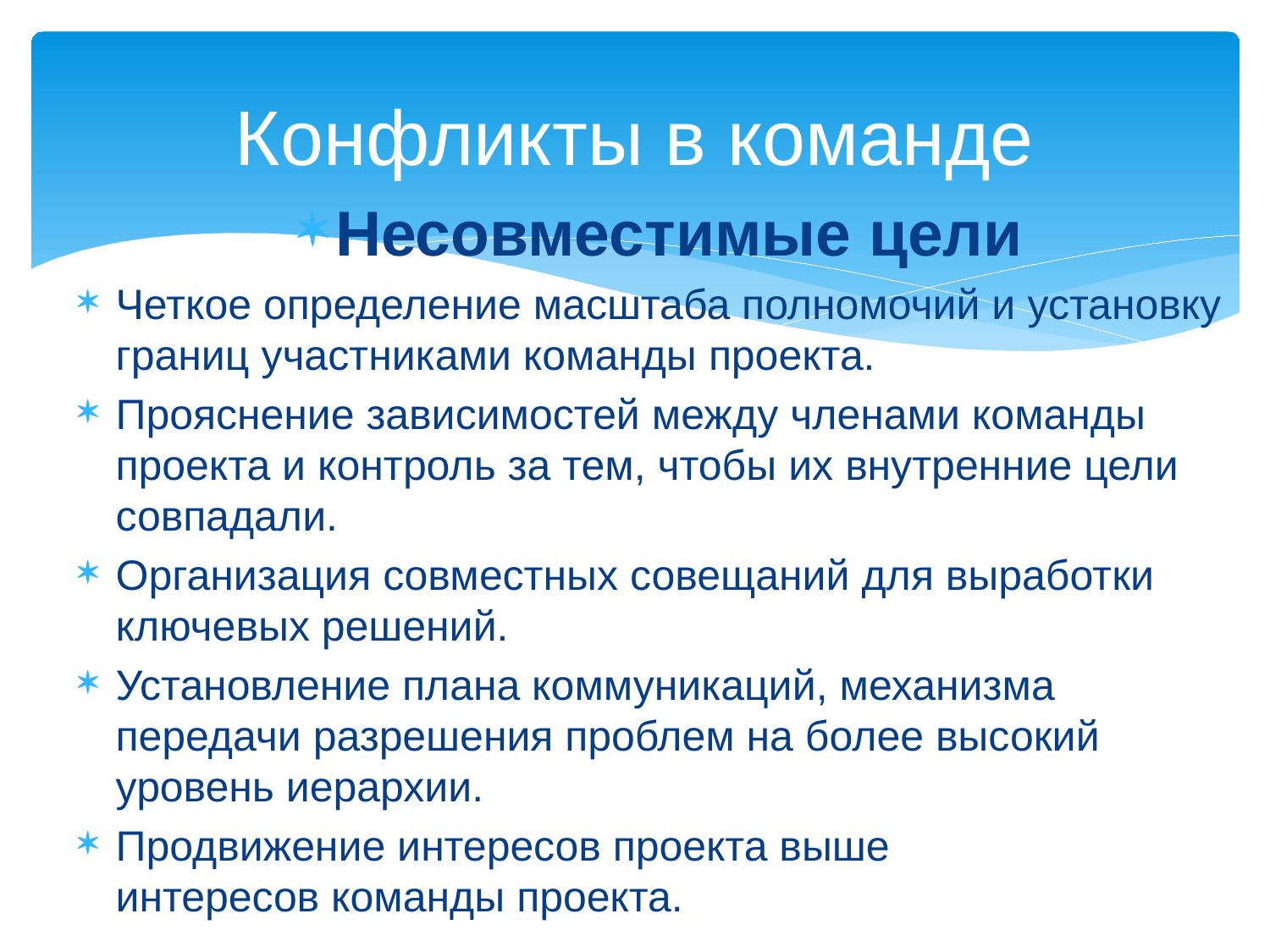

# Конфликты в команде
Несовместимые цели
Четкое определение масштаба полномочий и установку границ участниками команды проекта.
Прояснение зависимостей между членами команды проекта и контроль за тем, чтобы их внутренние цели совпадали.
Организация совместных совещаний для выработки ключевых решений.
Установление плана коммуникаций, механизма передачи разрешения проблем на более высокий уровень иерархии.
Продвижение интересов проекта выше интересов команды проекта.